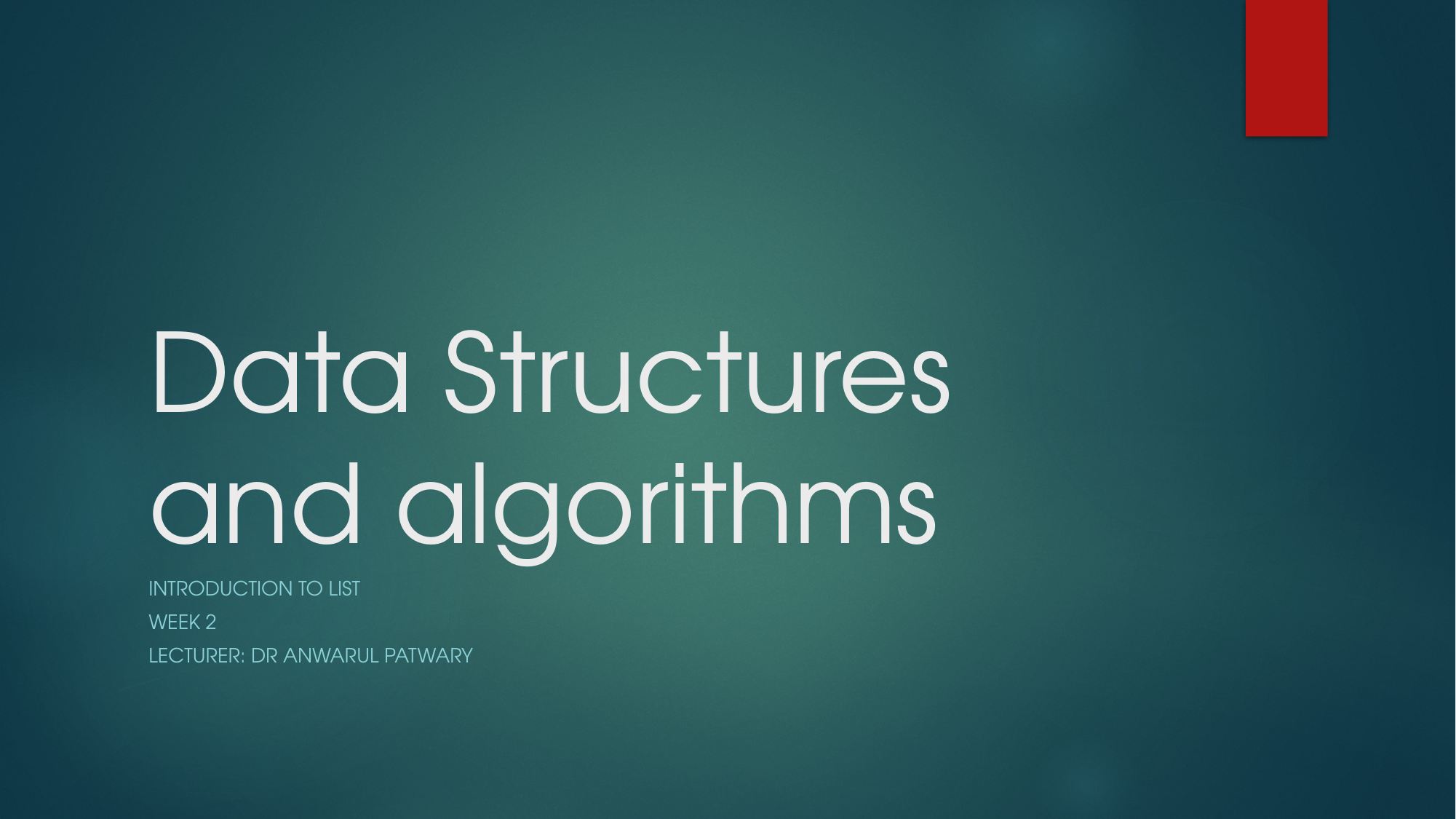

# Data Structures and algorithms
Introduction to List
Week 2
Lecturer: Dr Anwarul Patwary